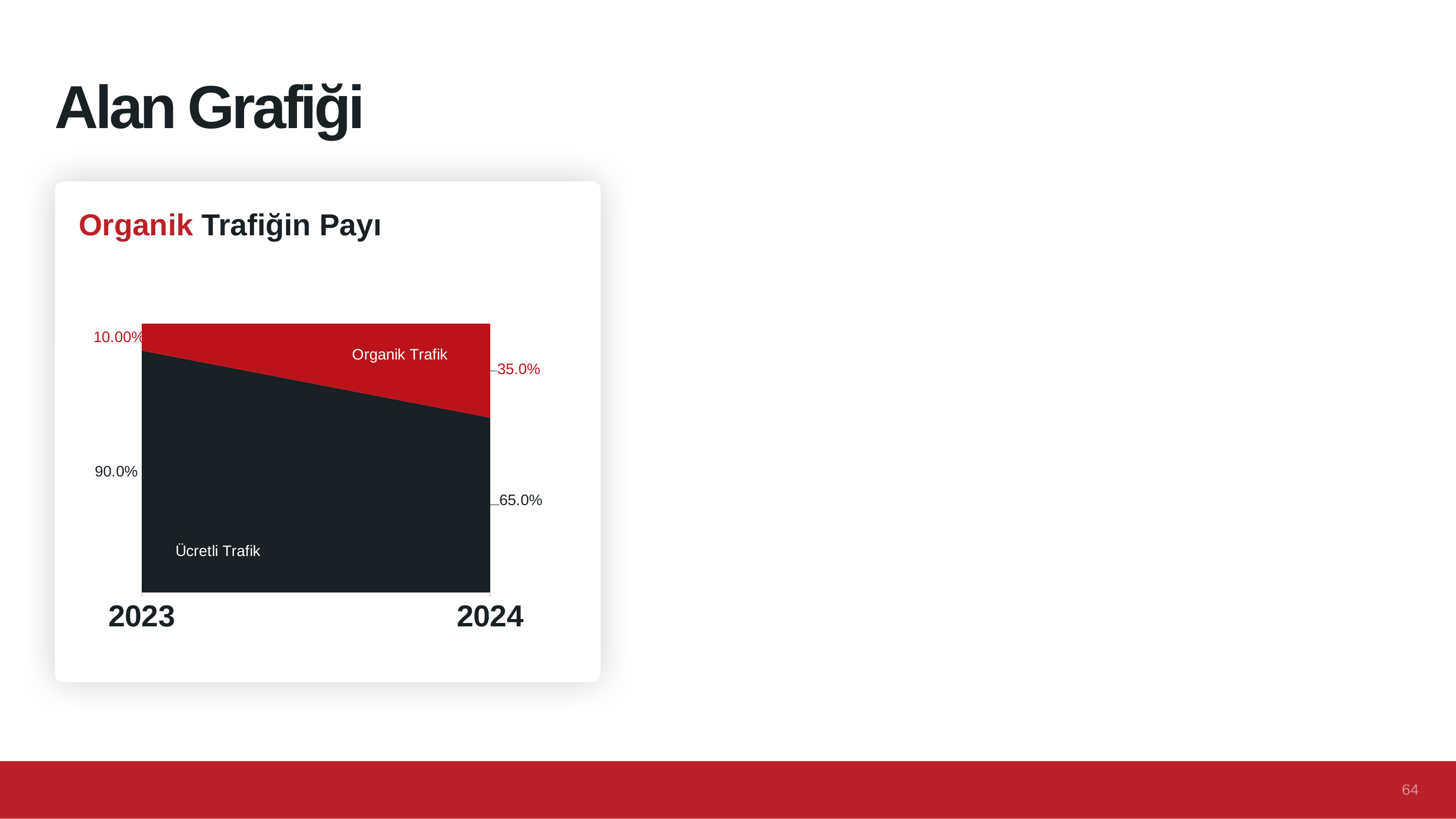

# Alan Grafiği
Organik Trafiğin Payı

### Chart

| Category | Paid | Organic |
|---|---|---|
| 2023 | 0.9 | 0.1 |
| 2024 | 0.65 | 0.35 |
64